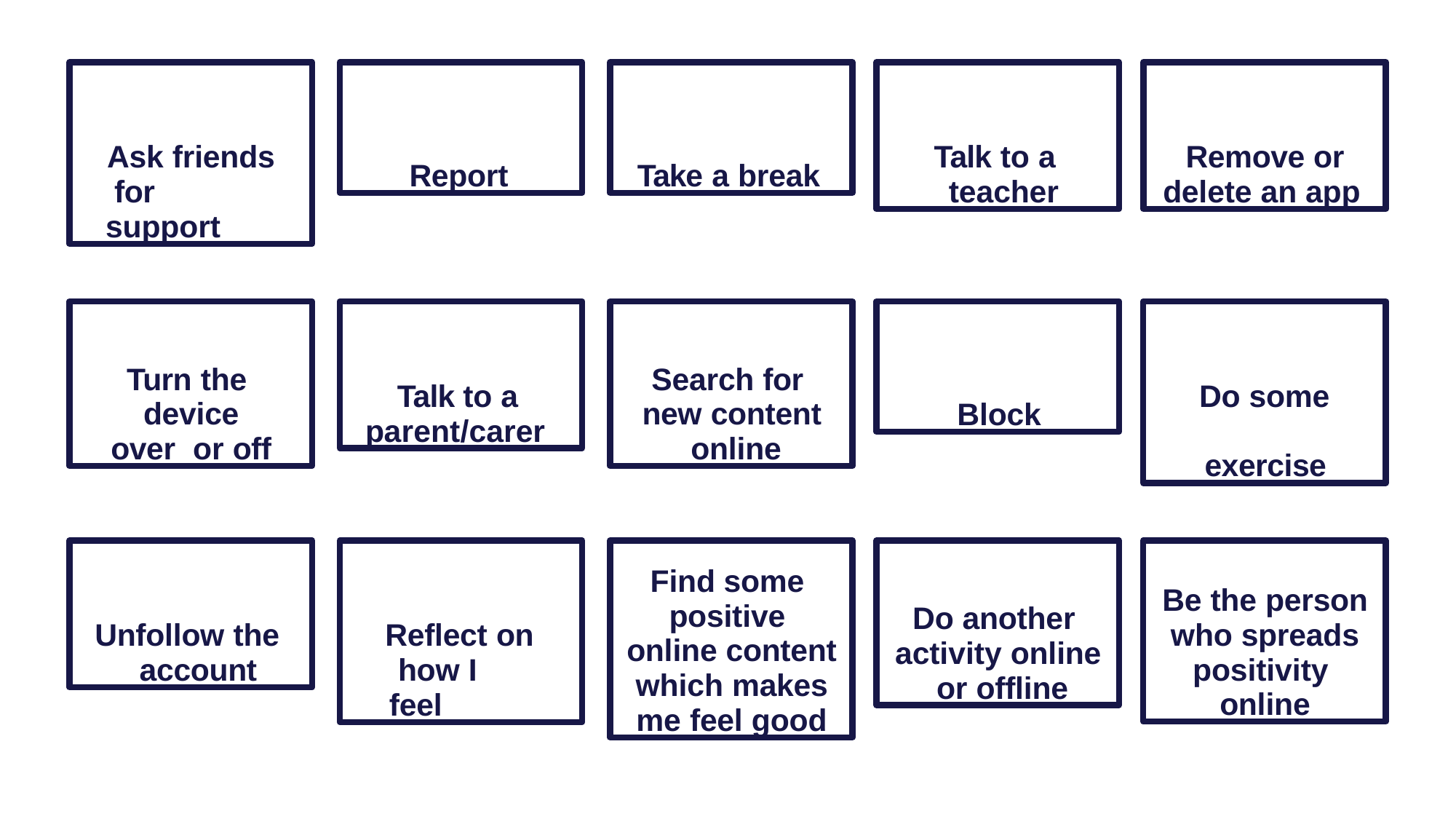

Ask friends  for support

Report

Take a break

Talk to a  teacher
# Remove or  delete an app

Turn the  device over  or off

Talk to a  parent/carer

Search for  new content  online

Block

Do some  exercise

Unfollow the  account

Reflect on  how I feel
Find some  positive  online content  which makes  me feel good

Do another  activity online  or offline

Be the person  who spreads  positivity  online